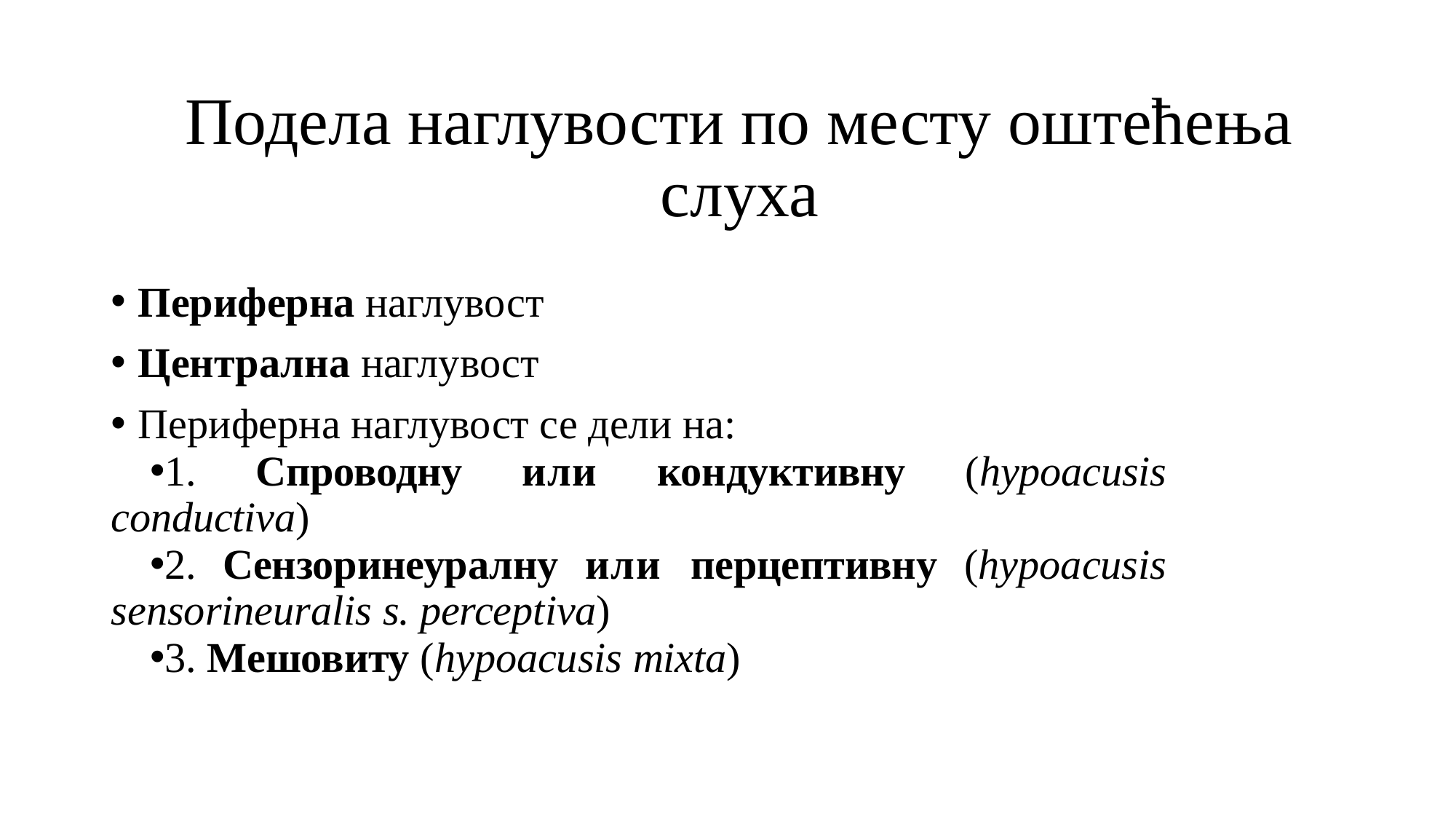

# Подела наглувости по месту оштећења слуха
Периферна наглувост
Централна наглувост
Периферна наглувост се дели на:
1. Спроводну или кондуктивну (hypoacusis conductiva)
2. Сензоринеуралну или перцептивну (hypoacusis sensorineuralis s. perceptiva)
3. Мешовиту (hypoacusis mixta)